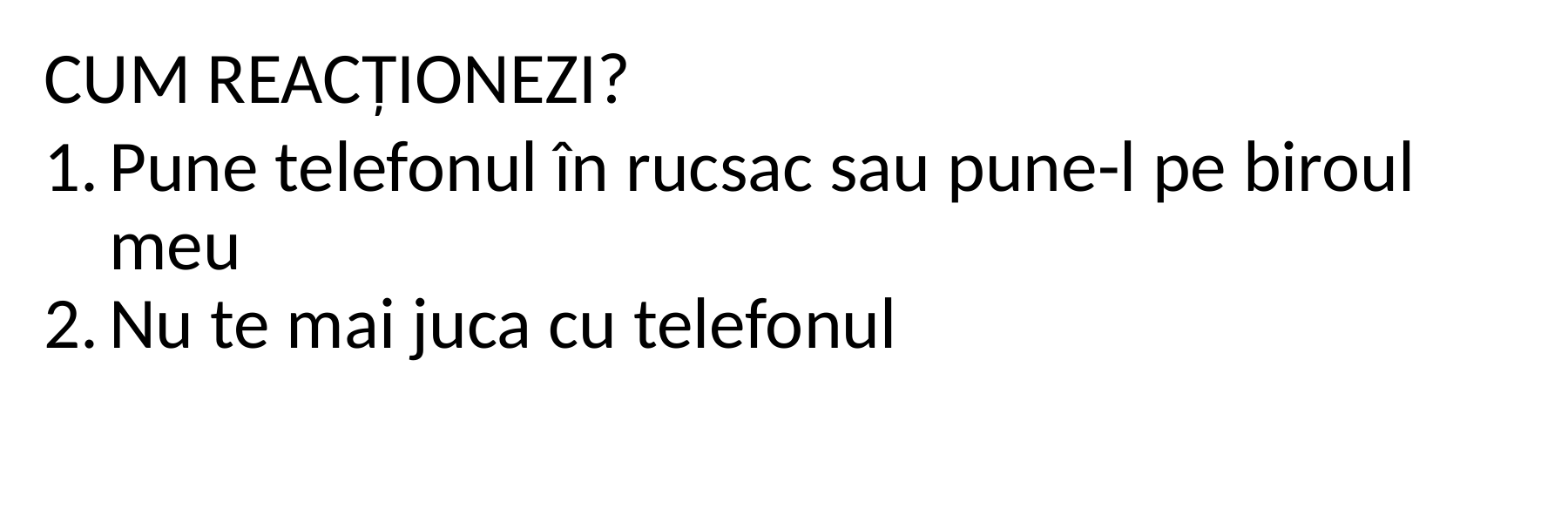

CUM REACȚIONEZI?
Pune telefonul în rucsac sau pune-l pe biroul meu
Nu te mai juca cu telefonul